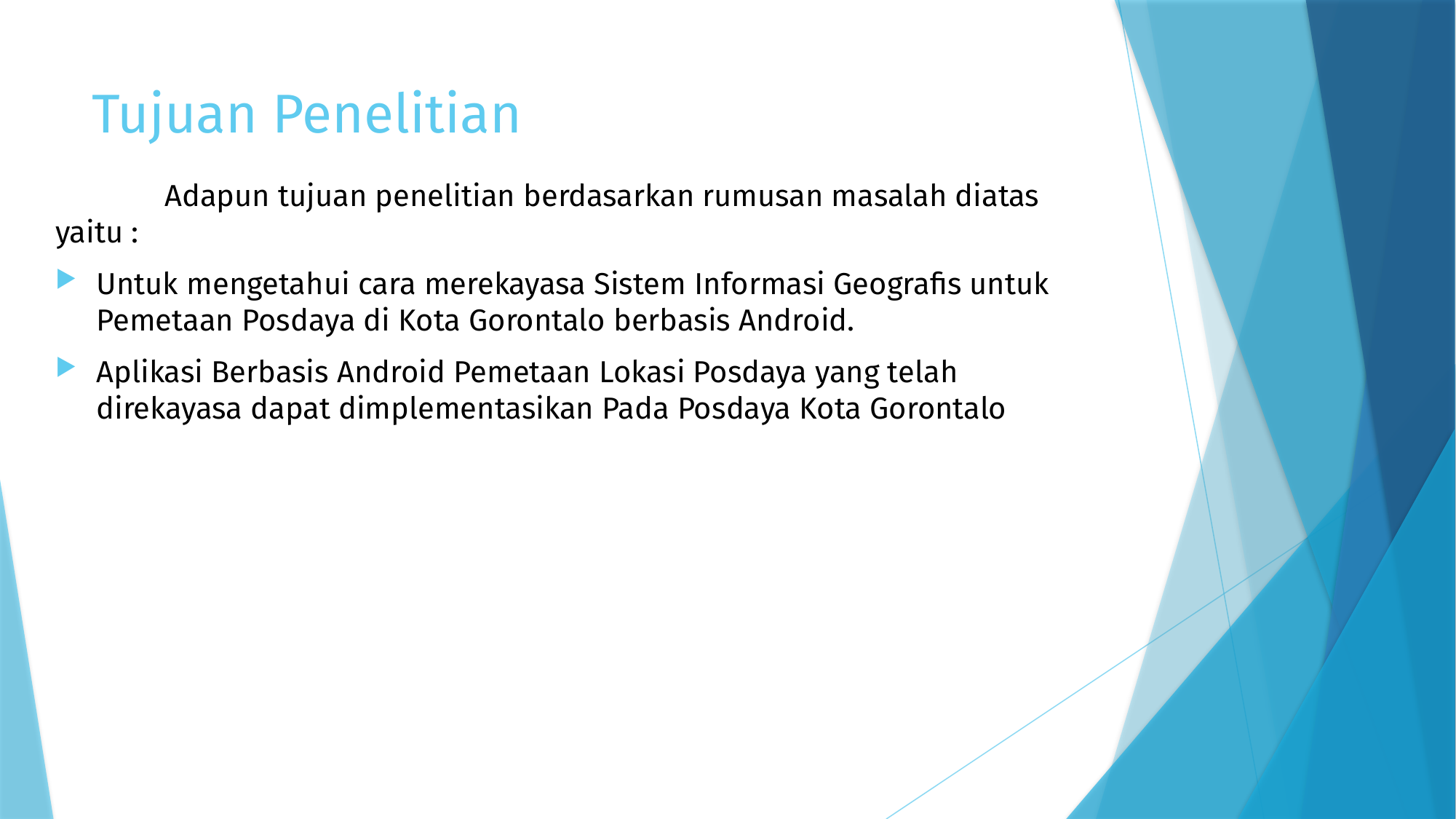

# Tujuan Penelitian
	Adapun tujuan penelitian berdasarkan rumusan masalah diatas yaitu :
Untuk mengetahui cara merekayasa Sistem Informasi Geografis untuk Pemetaan Posdaya di Kota Gorontalo berbasis Android.
Aplikasi Berbasis Android Pemetaan Lokasi Posdaya yang telah direkayasa dapat dimplementasikan Pada Posdaya Kota Gorontalo